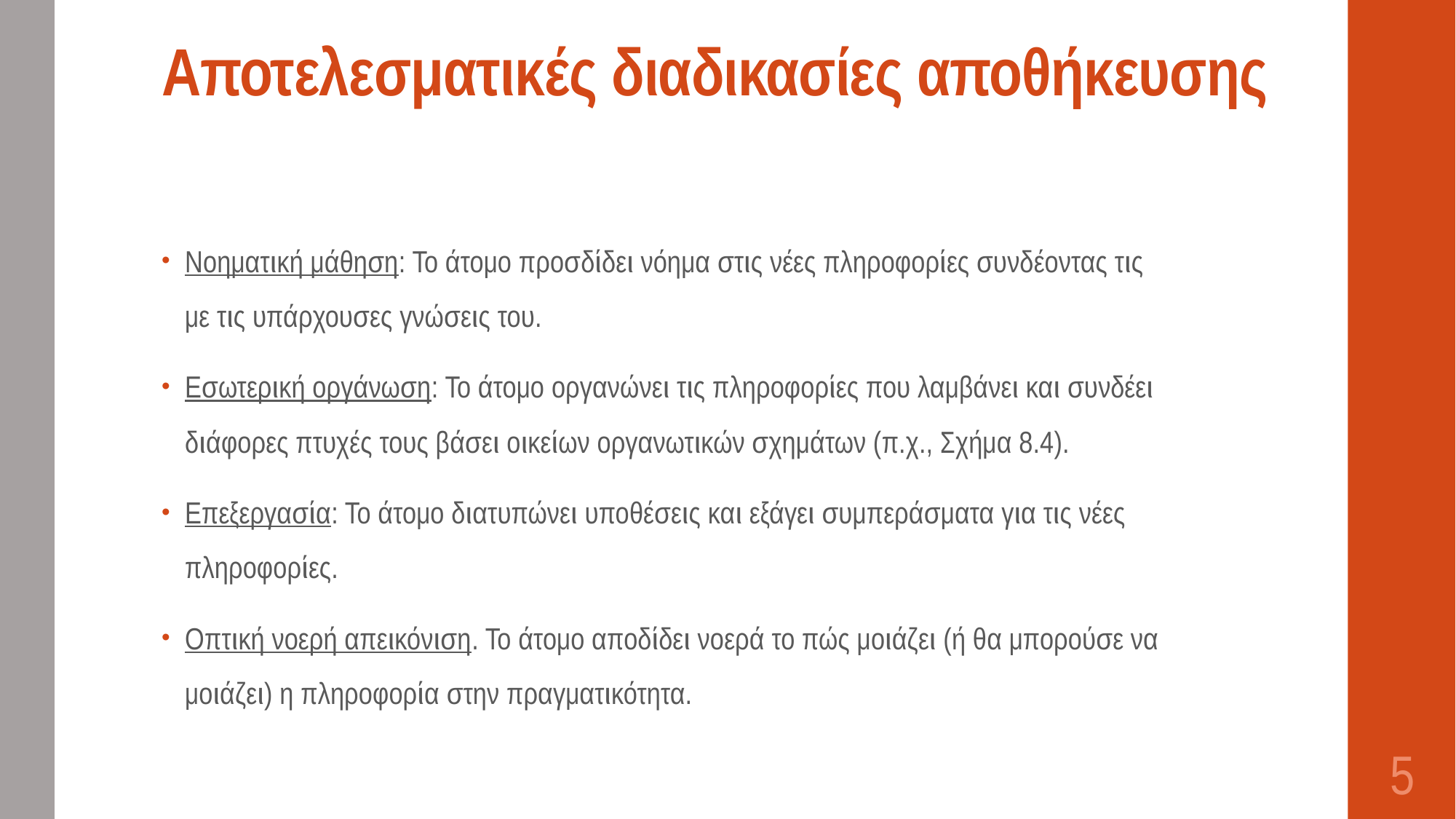

# Αποτελεσματικές διαδικασίες αποθήκευσης
Νοηματική μάθηση: Το άτομο προσδίδει νόημα στις νέες πληροφορίες συνδέοντας τις με τις υπάρχουσες γνώσεις του.
Εσωτερική οργάνωση: Το άτομο οργανώνει τις πληροφορίες που λαμβάνει και συνδέει διάφορες πτυχές τους βάσει οικείων οργανωτικών σχημάτων (π.χ., Σχήμα 8.4).
Επεξεργασία: Το άτομο διατυπώνει υποθέσεις και εξάγει συμπεράσματα για τις νέες πληροφορίες.
Οπτική νοερή απεικόνιση. Το άτομο αποδίδει νοερά το πώς μοιάζει (ή θα μπορούσε να μοιάζει) η πληροφορία στην πραγματικότητα.
5